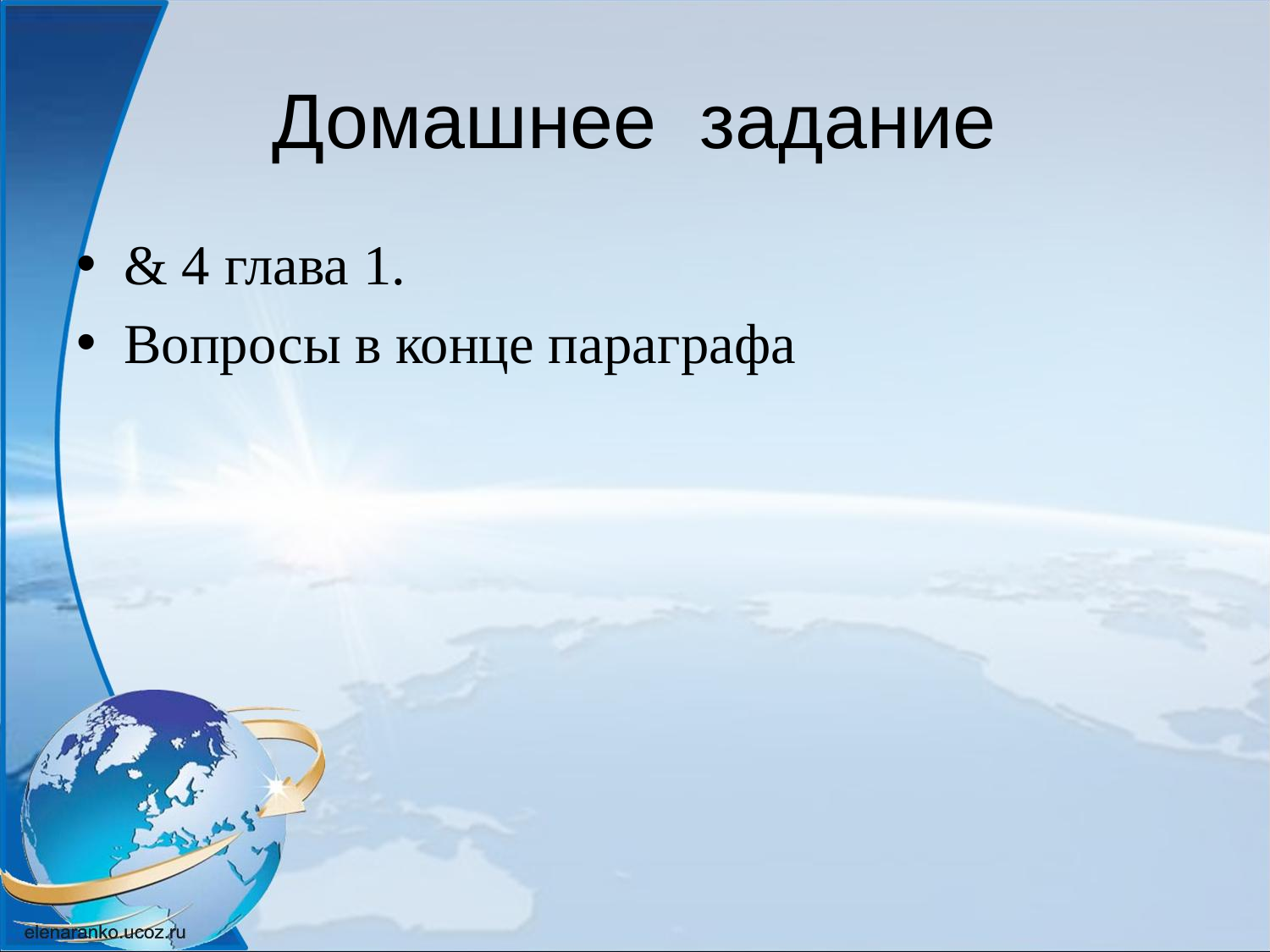

# Домашнее  задание
& 4 глава 1.
Вопросы в конце параграфа